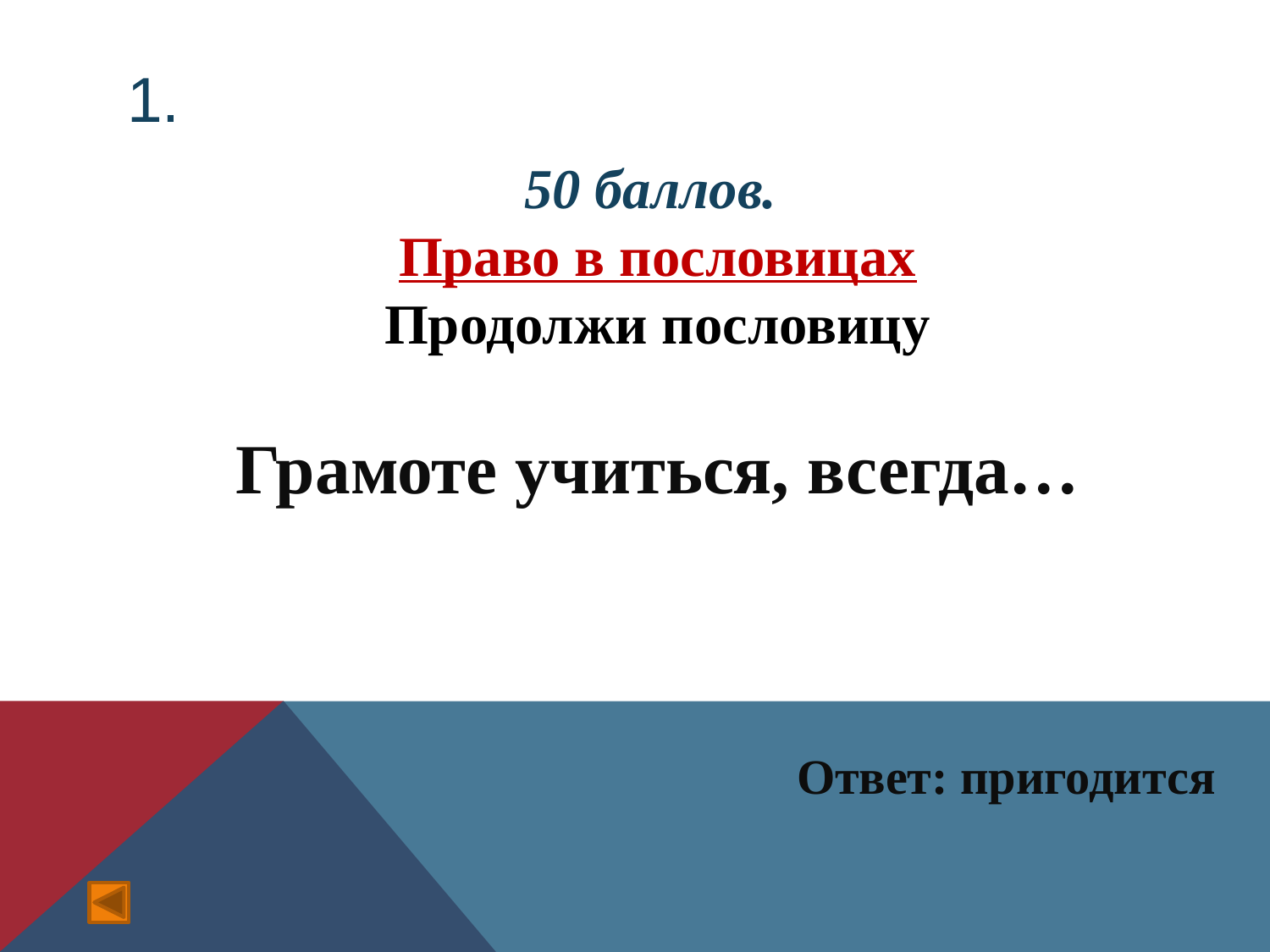

# 1.
50 баллов.
Право в пословицах
Продолжи пословицу

Грамоте учиться, всегда…

Ответ: пригодится